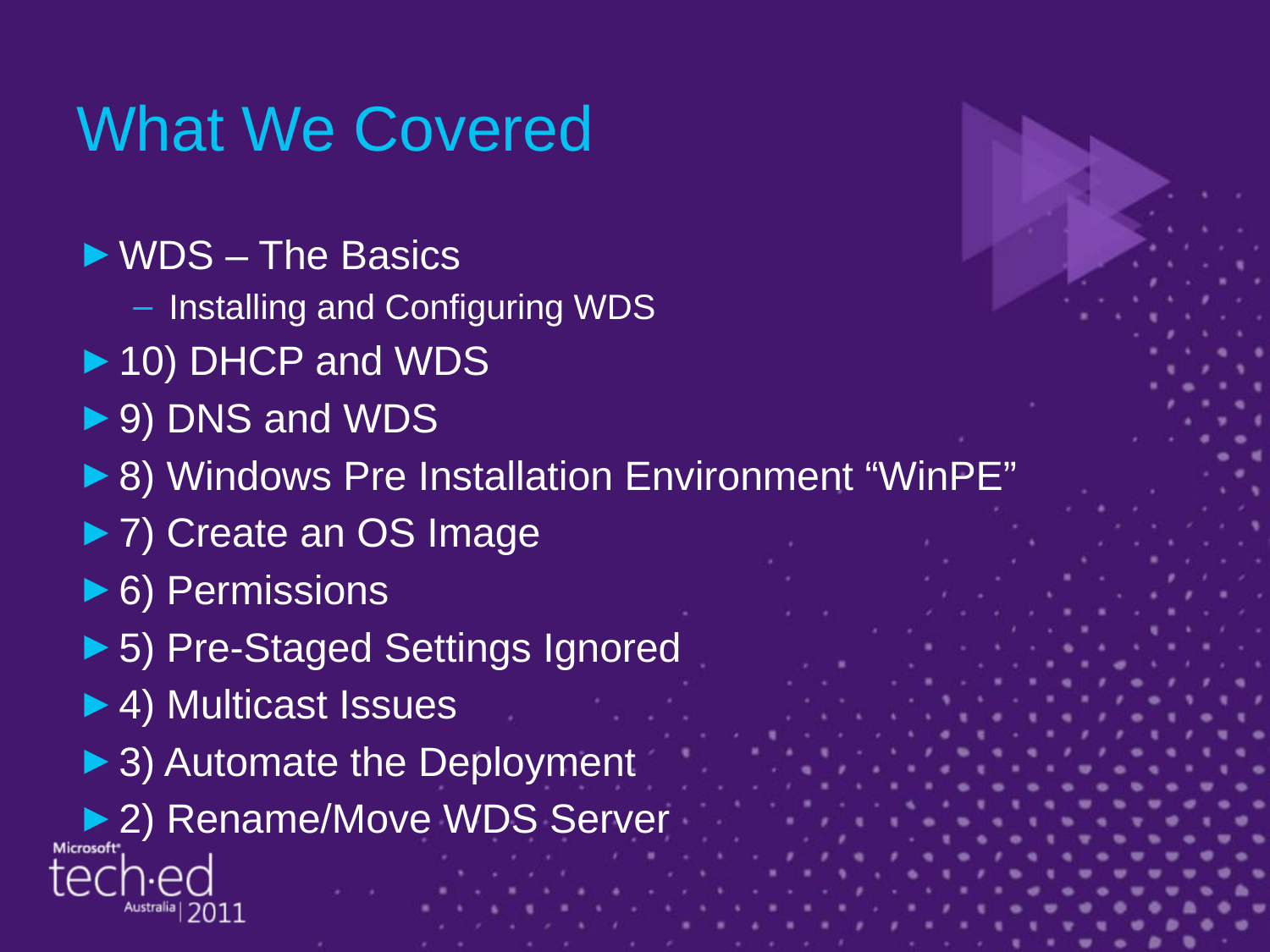

# What We Covered
WDS – The Basics
Installing and Configuring WDS
10) DHCP and WDS
9) DNS and WDS
8) Windows Pre Installation Environment “WinPE”
7) Create an OS Image
6) Permissions
5) Pre-Staged Settings Ignored
4) Multicast Issues
3) Automate the Deployment
2) Rename/Move WDS Server